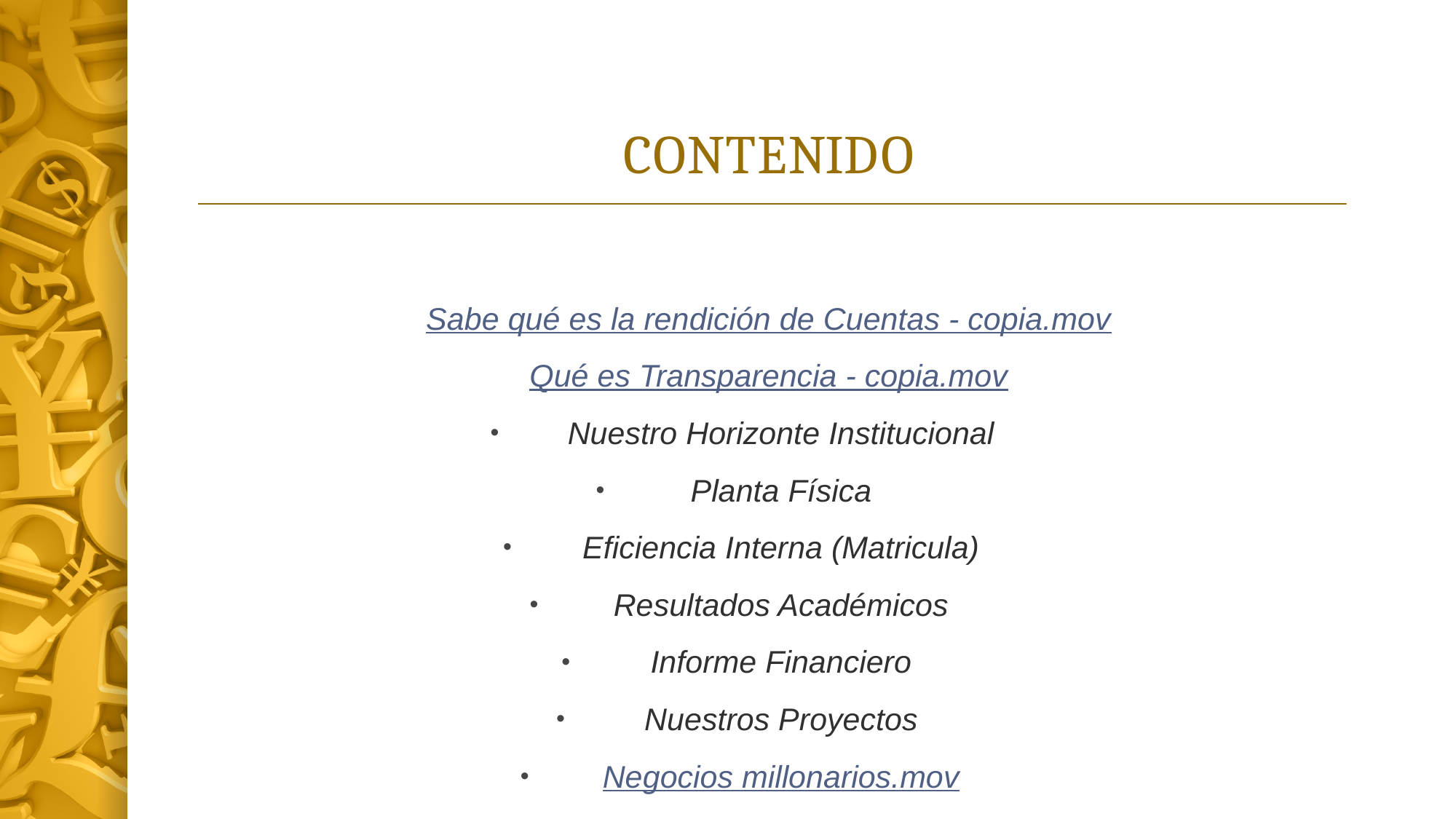

# CONTENIDO

Sabe qué es la rendición de Cuentas - copia.mov
Qué es Transparencia - copia.mov
Nuestro Horizonte Institucional
Planta Física
Eficiencia Interna (Matricula)
Resultados Académicos
Informe Financiero
Nuestros Proyectos
Negocios millonarios.mov